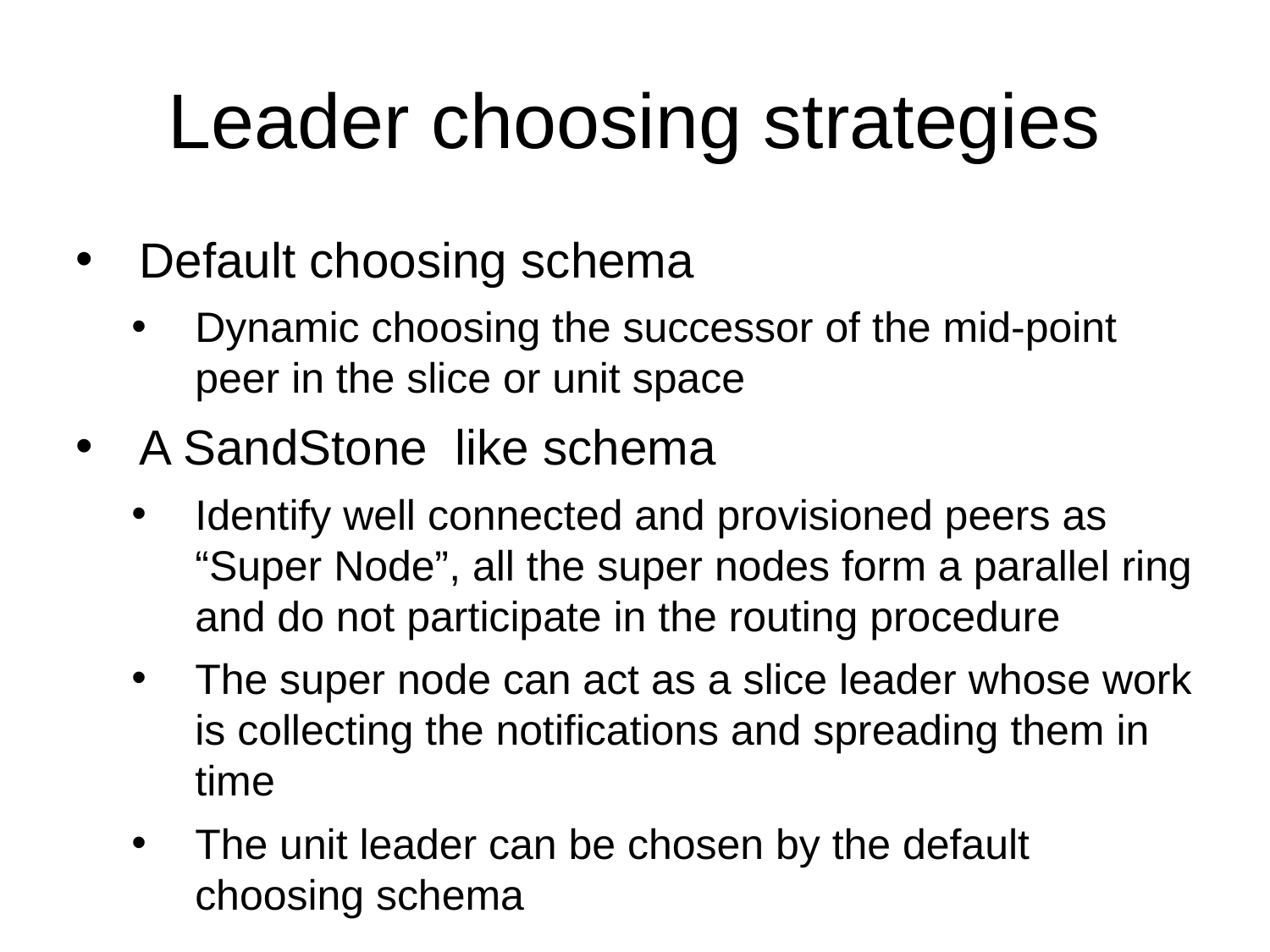

# Leader choosing strategies
Default choosing schema
Dynamic choosing the successor of the mid-point peer in the slice or unit space
A SandStone  like schema
Identify well connected and provisioned peers as “Super Node”, all the super nodes form a parallel ring and do not participate in the routing procedure
The super node can act as a slice leader whose work is collecting the notifications and spreading them in time
The unit leader can be chosen by the default choosing schema